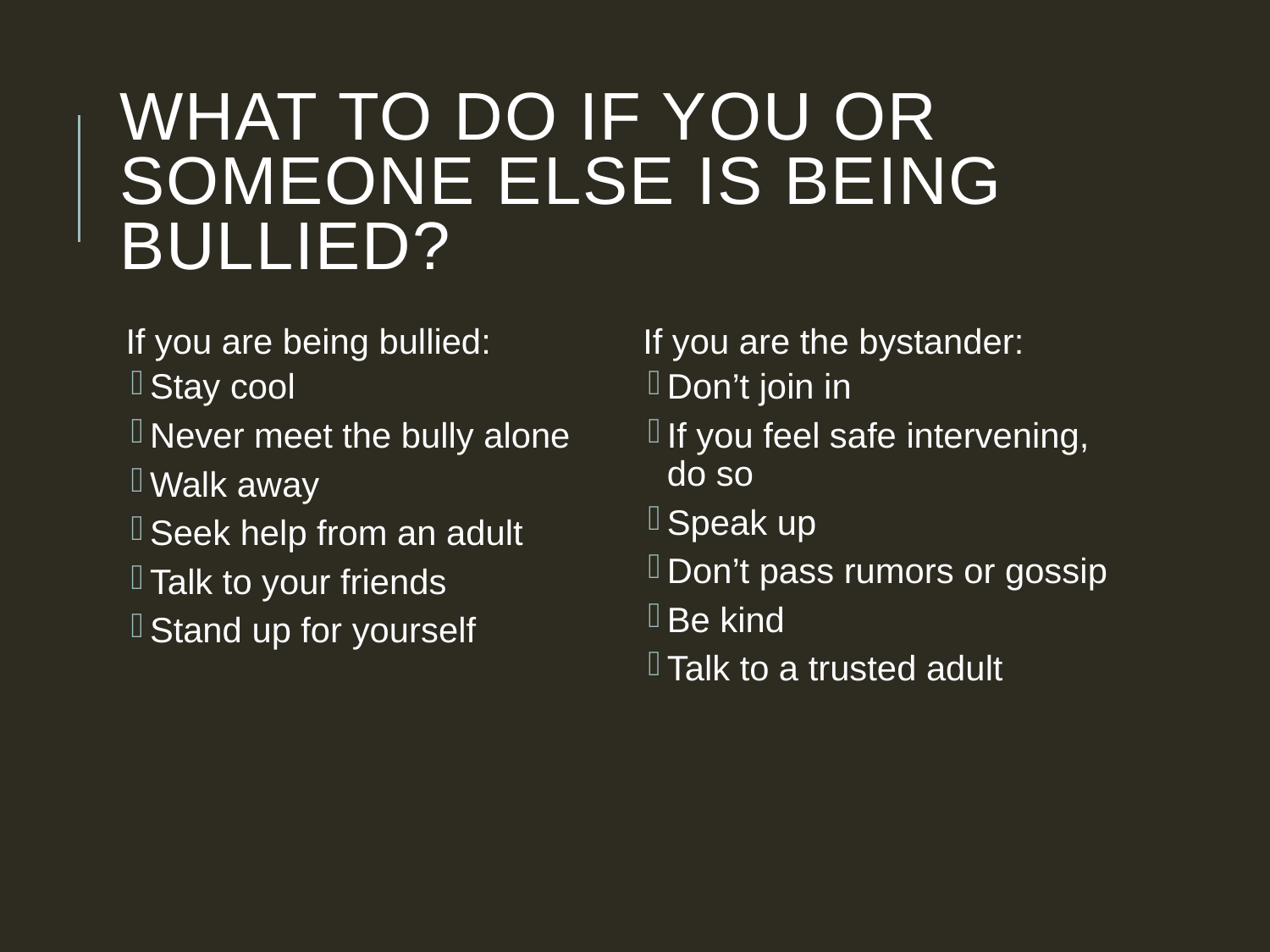

# What to do if you or someone else is being bullied?
If you are being bullied:
Stay cool
Never meet the bully alone
Walk away
Seek help from an adult
Talk to your friends
Stand up for yourself
If you are the bystander:
Don’t join in
If you feel safe intervening, do so
Speak up
Don’t pass rumors or gossip
Be kind
Talk to a trusted adult